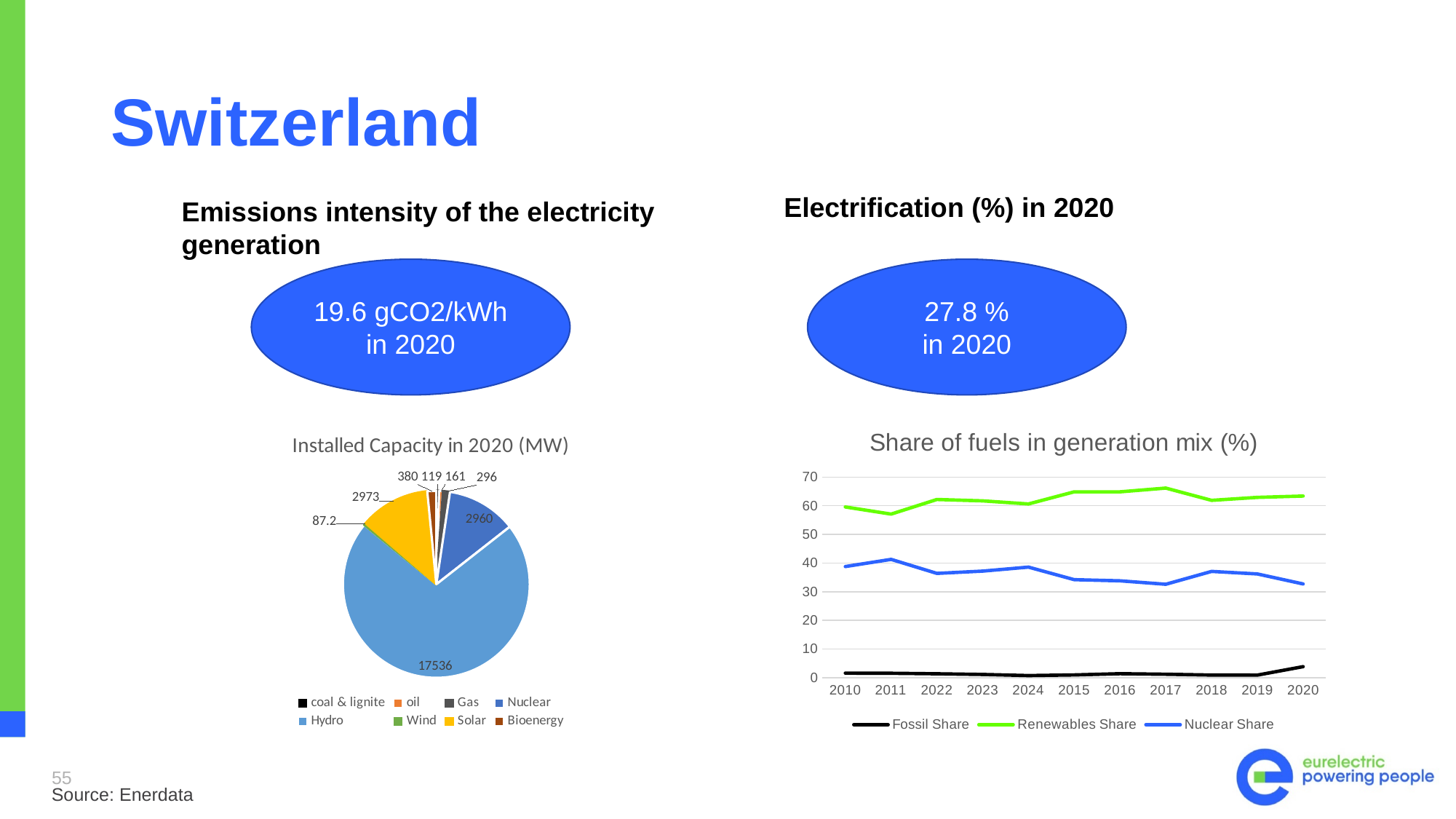

# Switzerland
Electrification (%) in 2020
Emissions intensity of the electricity generation
27.8 %
in 2020
19.6 gCO2/kWh
in 2020

### Chart: Share of fuels in generation mix (%)

| Category | Fossil Share | Renewables Share | Nuclear Share |
|---|---|---|---|
| 2010 | 1.61 | 59.574 | 38.8 |
| 2011 | 1.57 | 57.07799999999999 | 41.3 |
| 2022 | 1.3820000000000001 | 62.176 | 36.4 |
| 2023 | 1.1400000000000001 | 61.709 | 37.2 |
| 2024 | 0.753 | 60.622 | 38.6 |
| 2015 | 0.9830000000000001 | 64.853 | 34.2 |
| 2016 | 1.423 | 64.84400000000001 | 33.8 |
| 2017 | 1.2169999999999999 | 66.15200000000002 | 32.6 |
| 2018 | 0.9390000000000001 | 61.876999999999995 | 37.1 |
| 2019 | 0.922 | 62.92 | 36.2 |
| 2020 | 3.87 | 63.383 | 32.7 |

### Chart: Installed Capacity in 2020 (MW)

| Category |  |
|---|---|
| coal & lignite | 119.0 |
| oil | 161.0 |
| Gas | 296.0 |
| Nuclear | 2960.0 |
| Hydro | 17536.0 |
| Wind | 87.2 |
| Solar | 2973.0 |
| Bioenergy | 380.0 |
55
Source: Enerdata